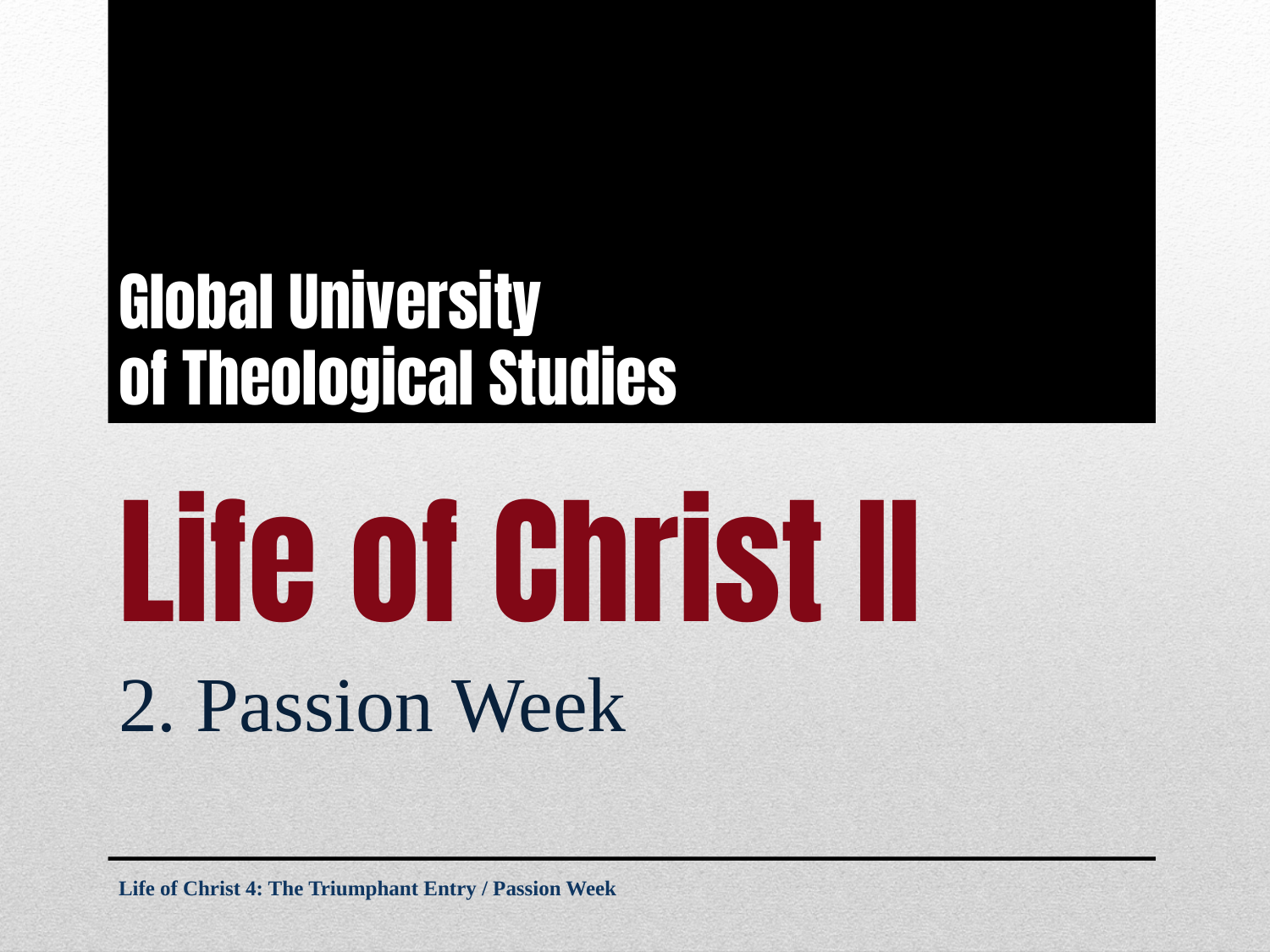

Global University
of Theological Studies
# Life of Christ II
2. Passion Week
Life of Christ 4: The Triumphant Entry / Passion Week